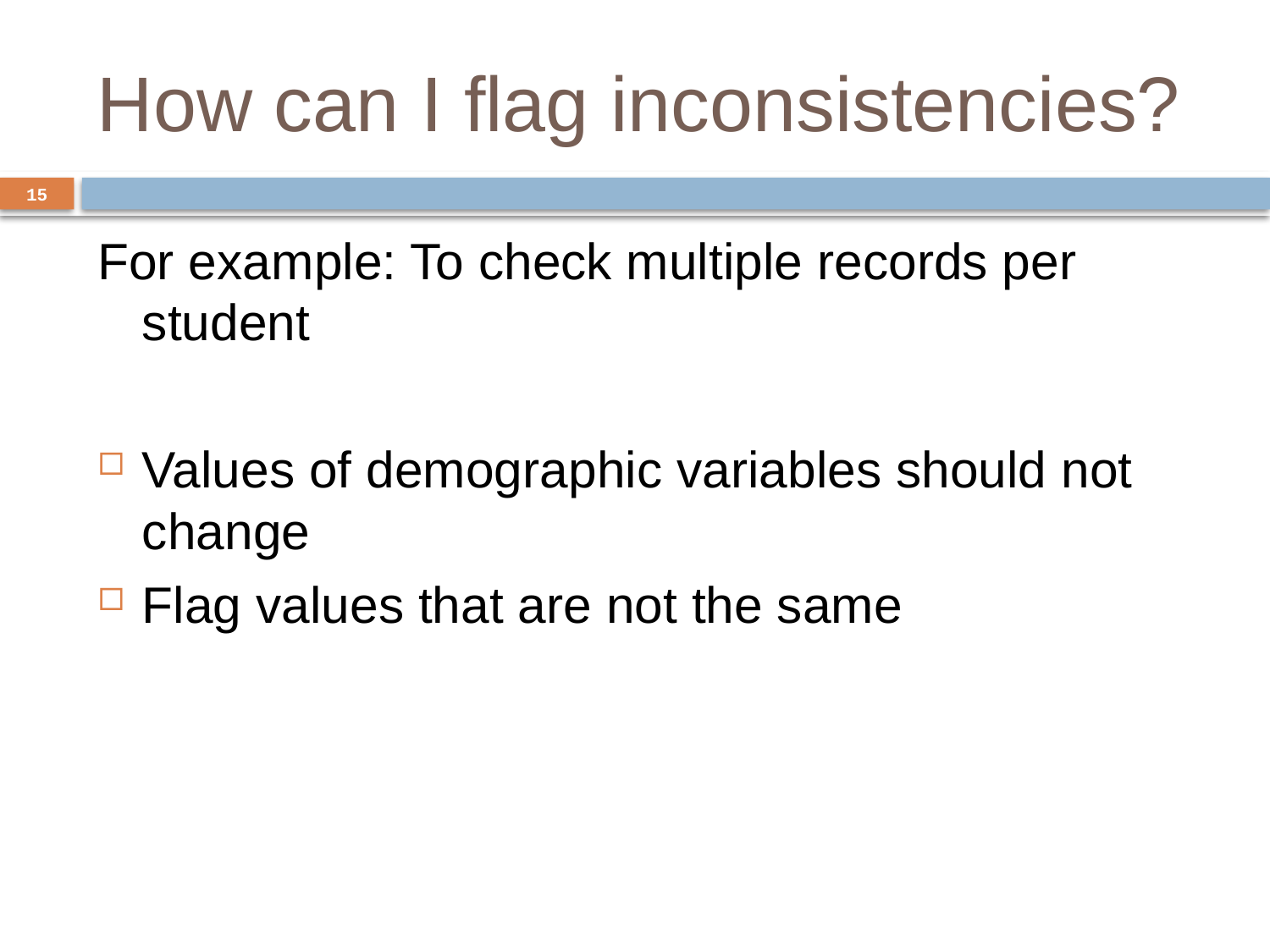

# How can I flag inconsistencies?
15
For example: To check multiple records per student

Values of demographic variables should not change
Flag values that are not the same